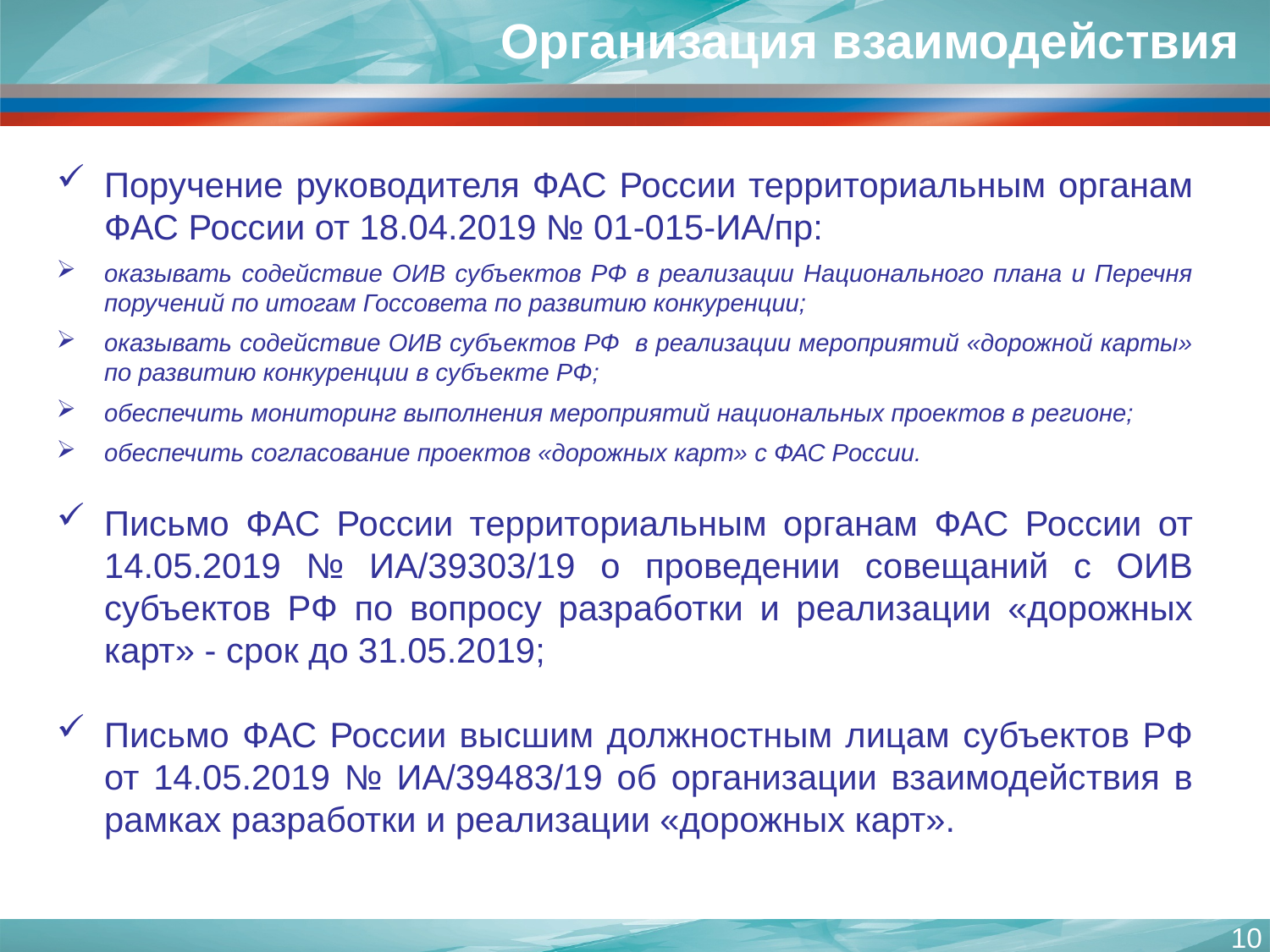

Организация взаимодействия

Поручение руководителя ФАС России территориальным органам ФАС России от 18.04.2019 № 01-015-ИА/пр:
оказывать содействие ОИВ субъектов РФ в реализации Национального плана и Перечня поручений по итогам Госсовета по развитию конкуренции;
оказывать содействие ОИВ субъектов РФ  в реализации мероприятий «дорожной карты» по развитию конкуренции в субъекте РФ;
обеспечить мониторинг выполнения мероприятий национальных проектов в регионе;
обеспечить согласование проектов «дорожных карт» с ФАС России.

Письмо ФАС России территориальным органам ФАС России от 14.05.2019 № ИА/39303/19 о проведении совещаний с ОИВ субъектов РФ по вопросу разработки и реализации «дорожных карт» - срок до 31.05.2019;

Письмо ФАС России высшим должностным лицам субъектов РФ от 14.05.2019 № ИА/39483/19 об организации взаимодействия в рамках разработки и реализации «дорожных карт».

10